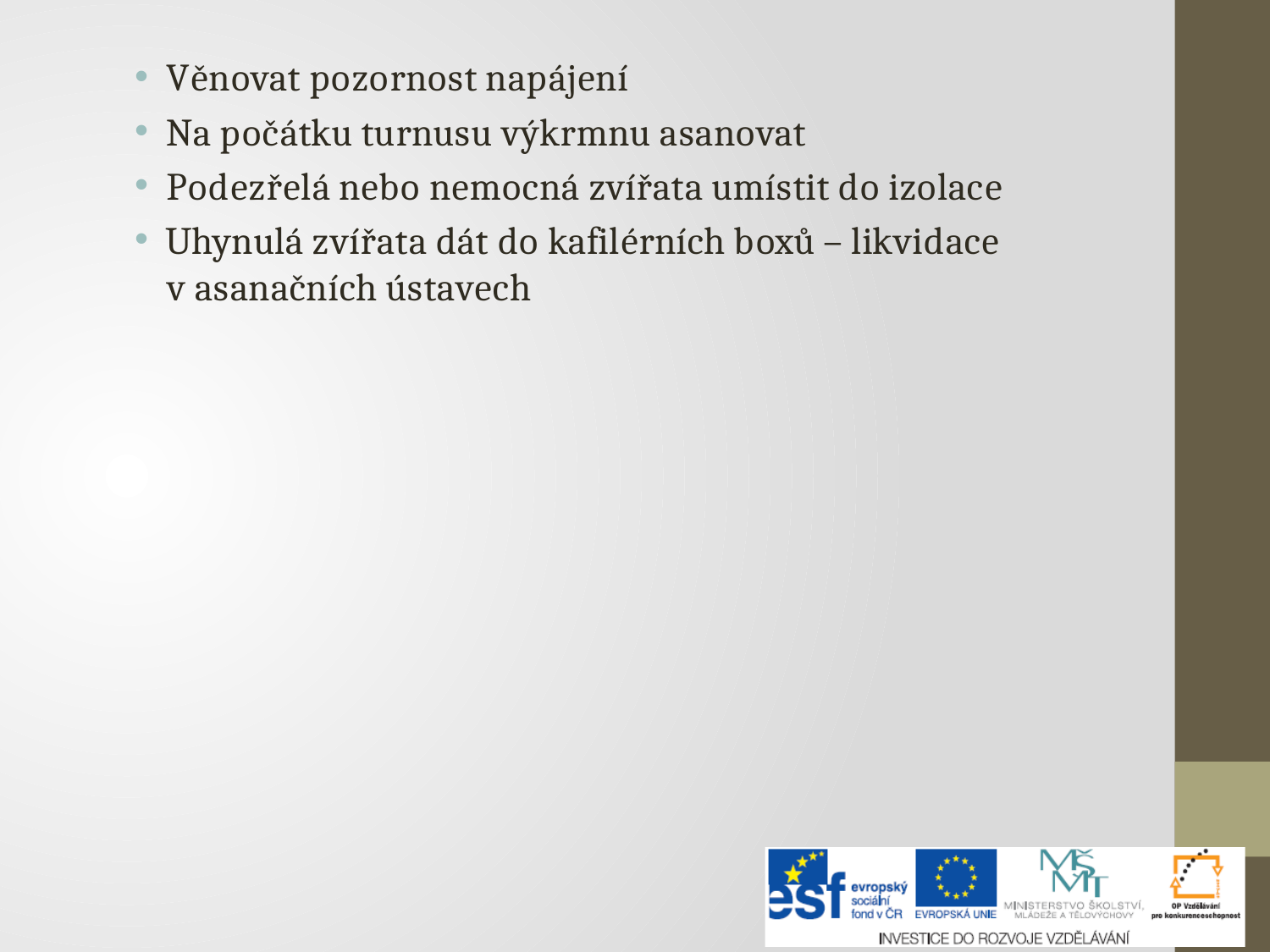

Věnovat pozornost napájení
Na počátku turnusu výkrmnu asanovat
Podezřelá nebo nemocná zvířata umístit do izolace
Uhynulá zvířata dát do kafilérních boxů – likvidace v asanačních ústavech